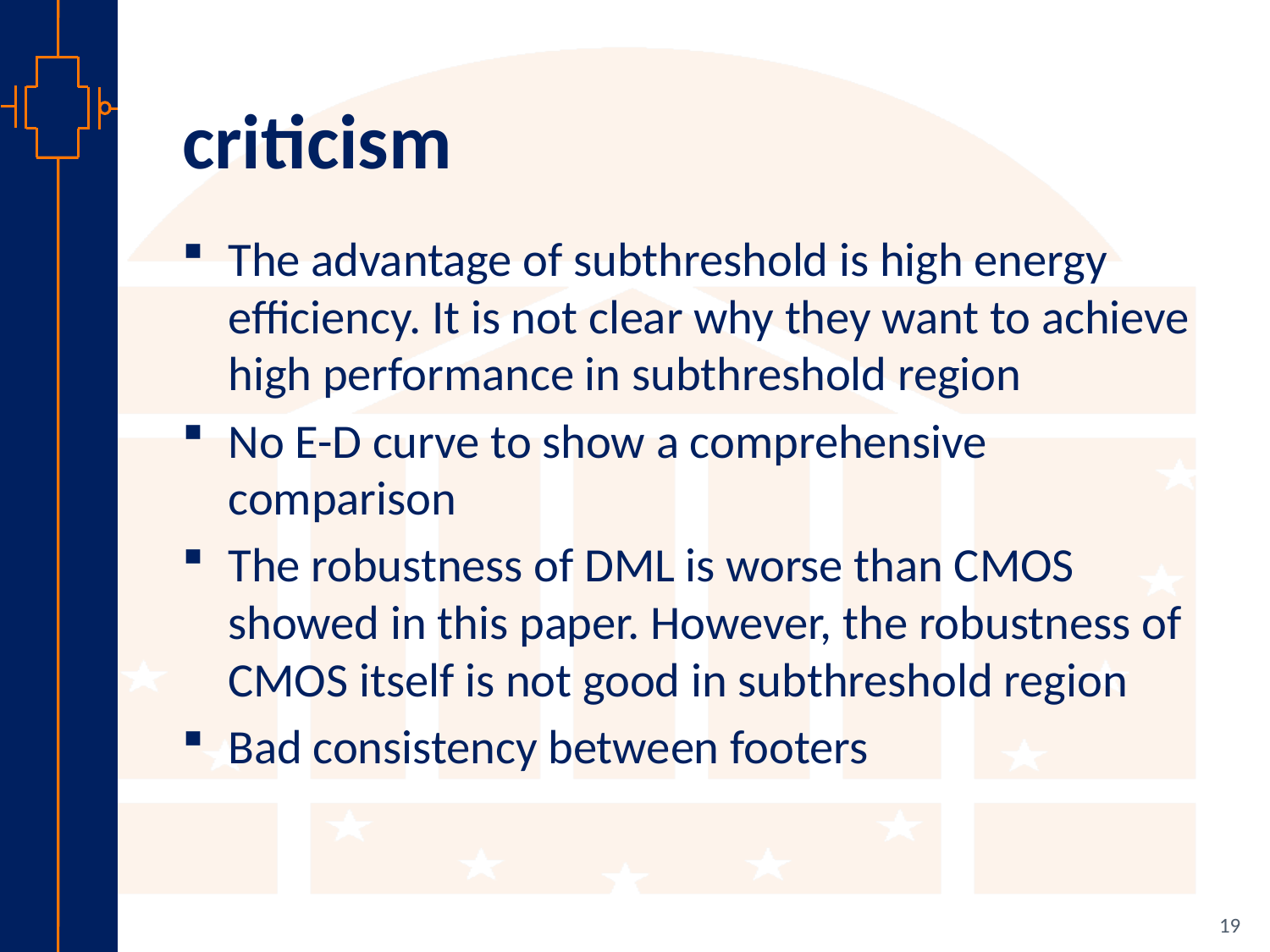

# criticism
The advantage of subthreshold is high energy efficiency. It is not clear why they want to achieve high performance in subthreshold region
No E-D curve to show a comprehensive comparison
The robustness of DML is worse than CMOS showed in this paper. However, the robustness of CMOS itself is not good in subthreshold region
Bad consistency between footers

19